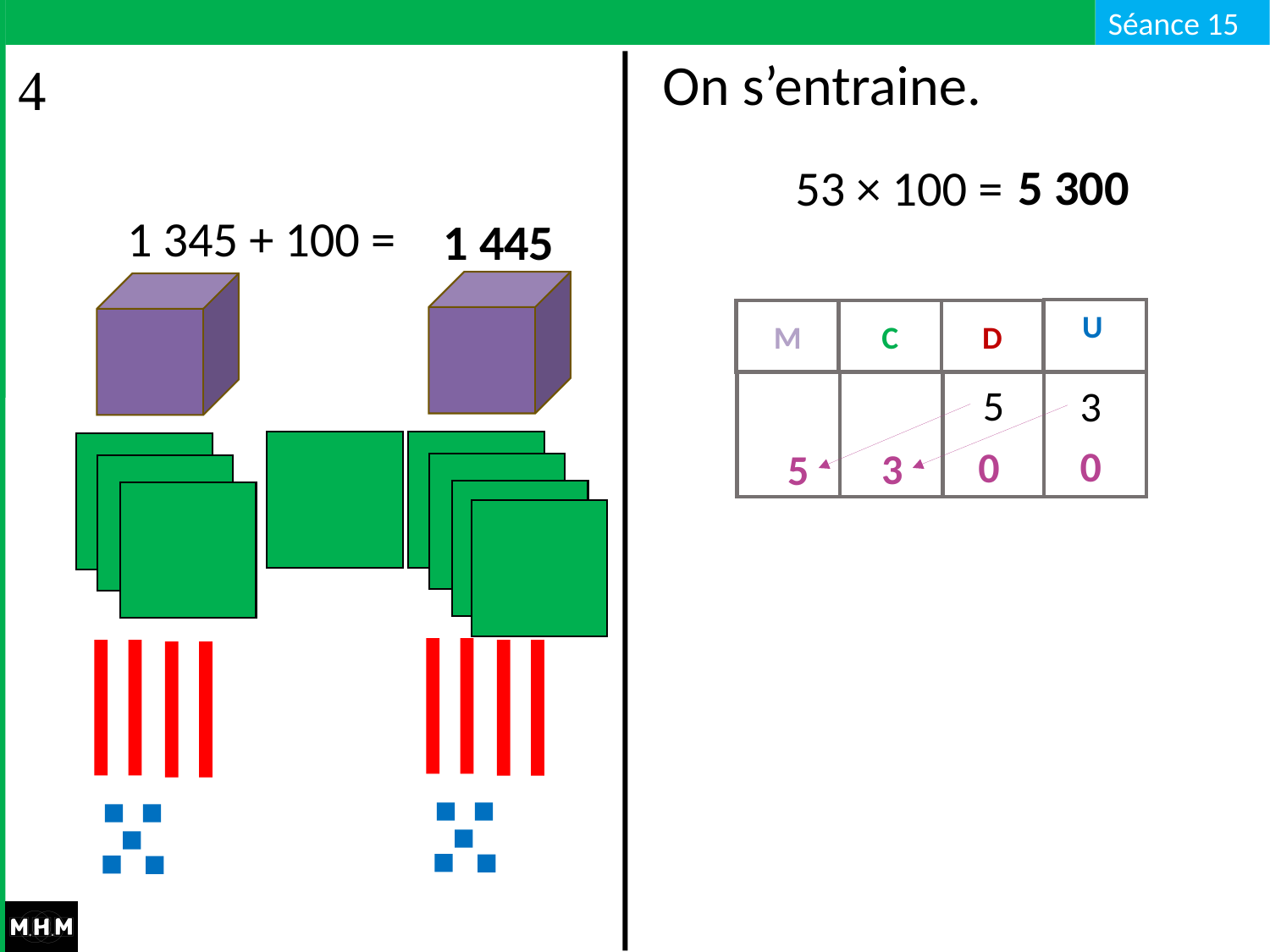

# On s’entraine.

5 300
53 × 100 =
1 345 + 100 =
1 445

U
M
C
D

5
3

0
0
3
5